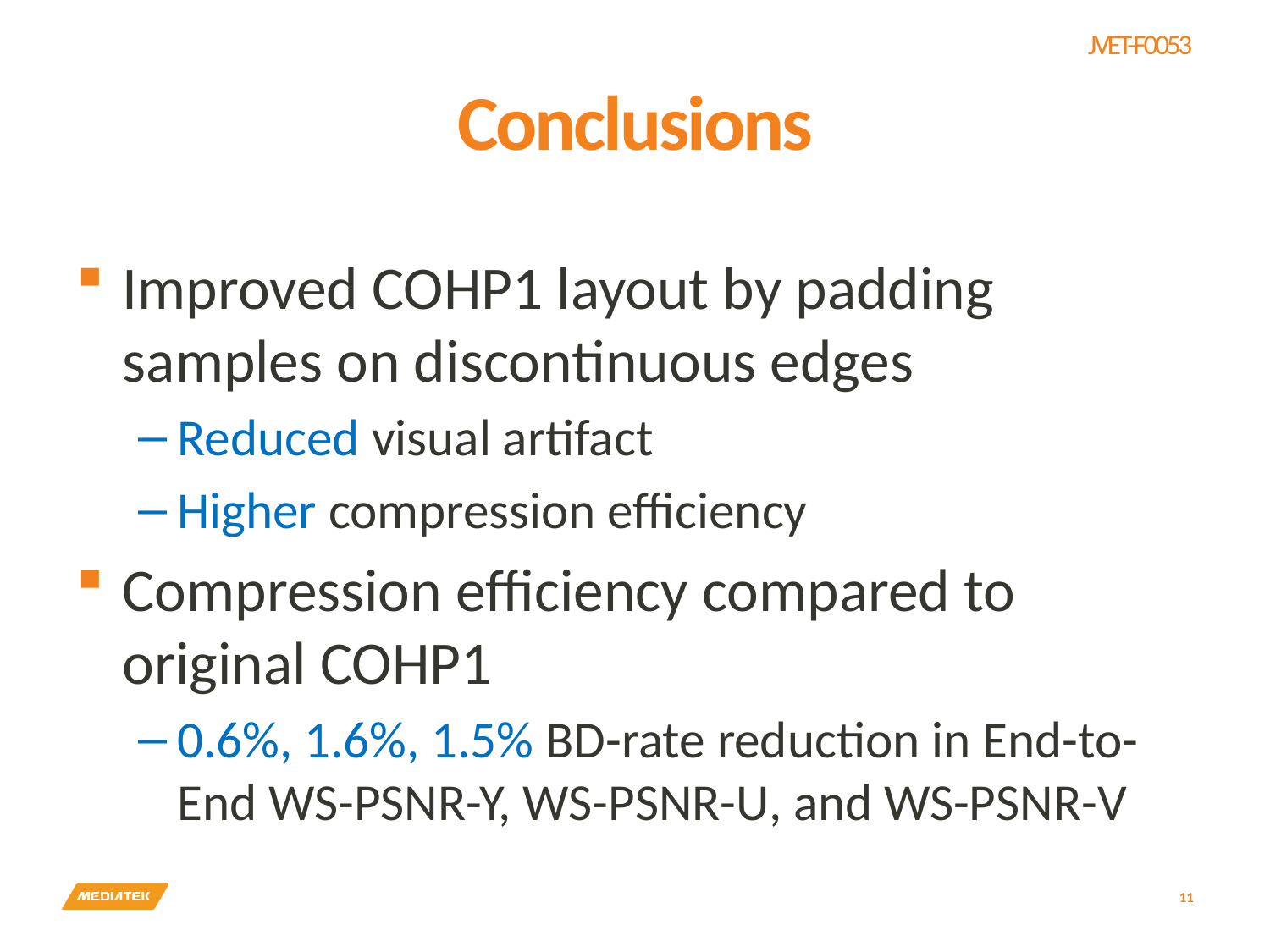

# Conclusions
Improved COHP1 layout by padding samples on discontinuous edges
Reduced visual artifact
Higher compression efficiency
Compression efficiency compared to original COHP1
0.6%, 1.6%, 1.5% BD-rate reduction in End-to-End WS-PSNR-Y, WS-PSNR-U, and WS-PSNR-V
11